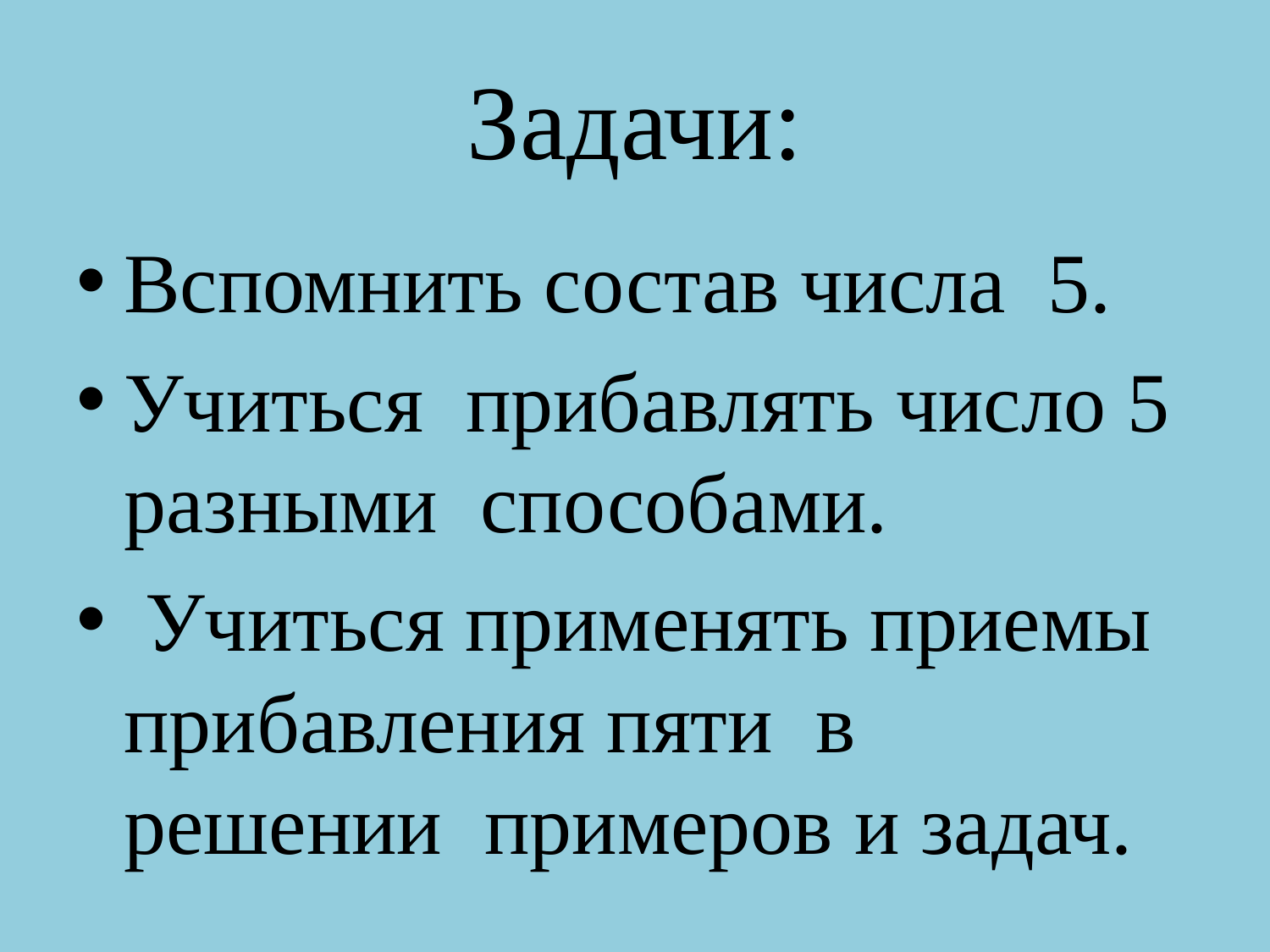

# Задачи:
Вспомнить состав числа  5.
Учиться  прибавлять число 5 разными  способами.
 Учиться применять приемы прибавления пяти  в    решении  примеров и задач.